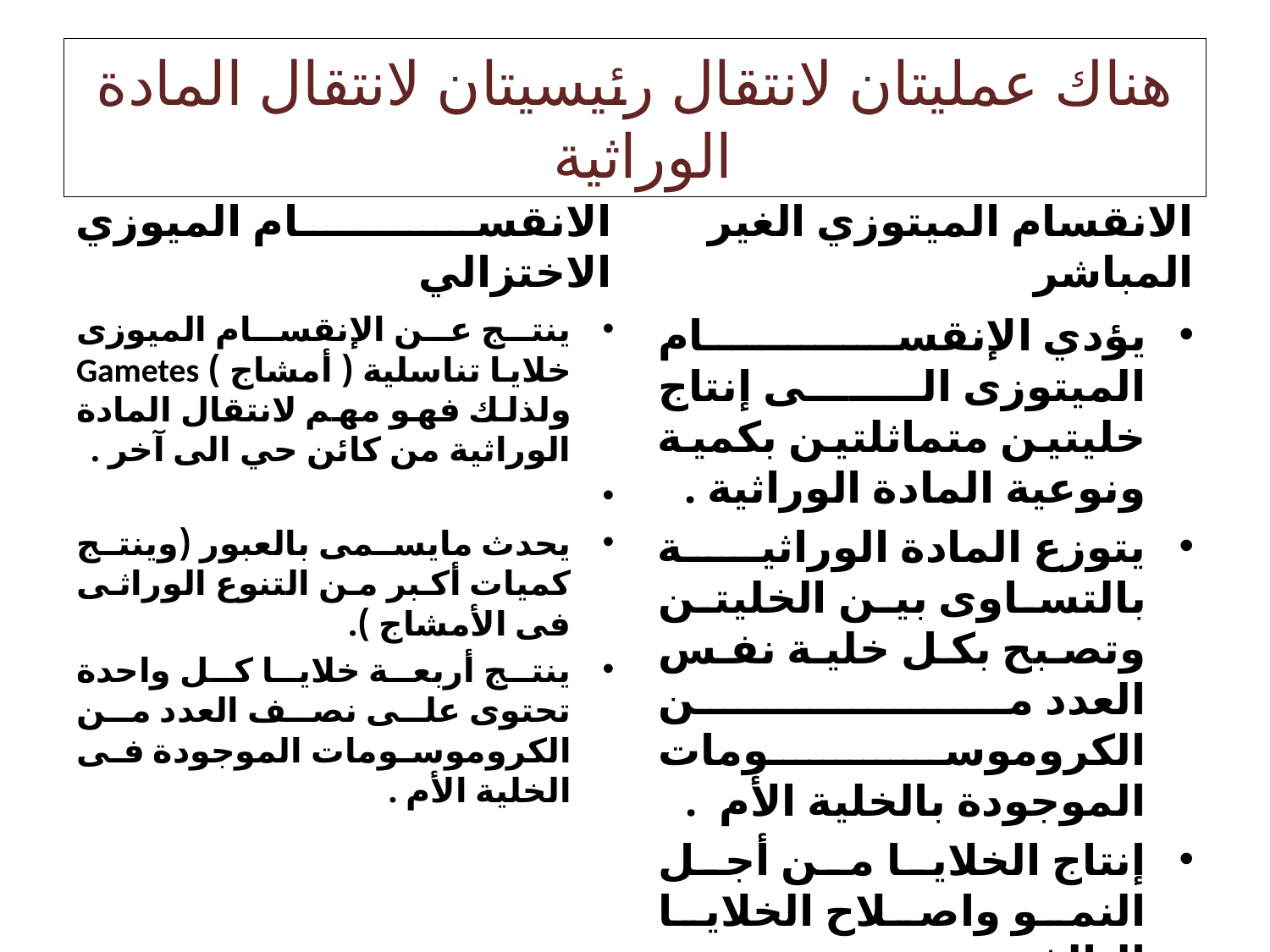

# هناك عمليتان لانتقال رئيسيتان لانتقال المادة الوراثية
الانقسام الميوزي الاختزالي
الانقسام الميتوزي الغير المباشر
ينتج عن الإنقسام الميوزى خلايا تناسلية ( أمشاج ) Gametes ولذلك فهو مهم لانتقال المادة الوراثية من كائن حي الى آخر .

يحدث مايسمى بالعبور (وينتج كميات أكبر من التنوع الوراثى فى الأمشاج ).
ينتج أربعة خلايا كل واحدة تحتوى على نصف العدد من الكروموسومات الموجودة فى الخلية الأم .

يؤدي الإنقسام الميتوزى الى إنتاج خليتين متماثلتين بكمية ونوعية المادة الوراثية .
يتوزع المادة الوراثية بالتساوى بين الخليتن وتصبح بكل خلية نفس العدد من الكروموسومات الموجودة بالخلية الأم  .
إنتاج الخلايا من أجل النمو واصلاح الخلايا التالفة .